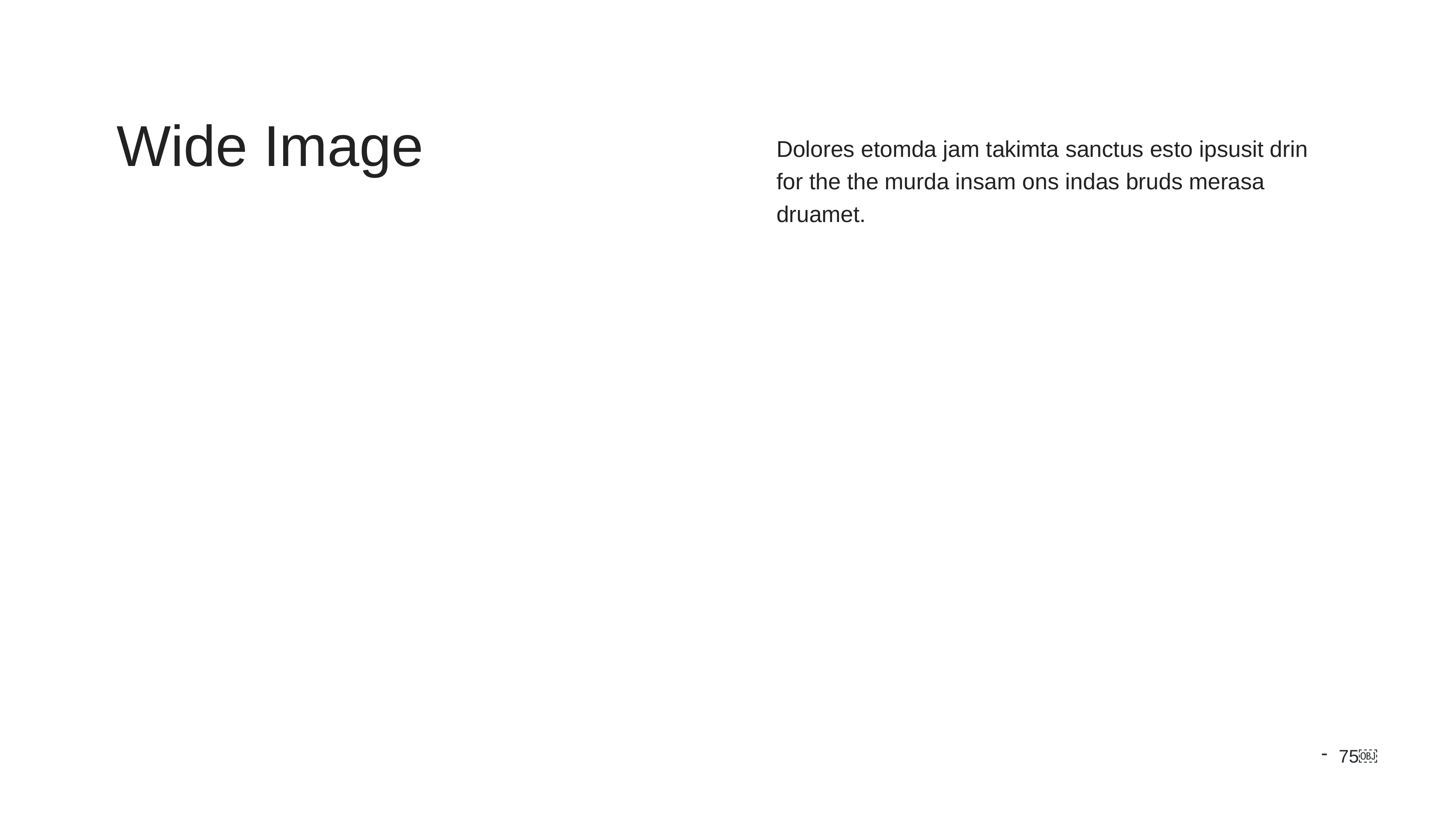

Wide Image
Dolores etomda jam takimta sanctus esto ipsusit drin for the the murda insam ons indas bruds merasa druamet.